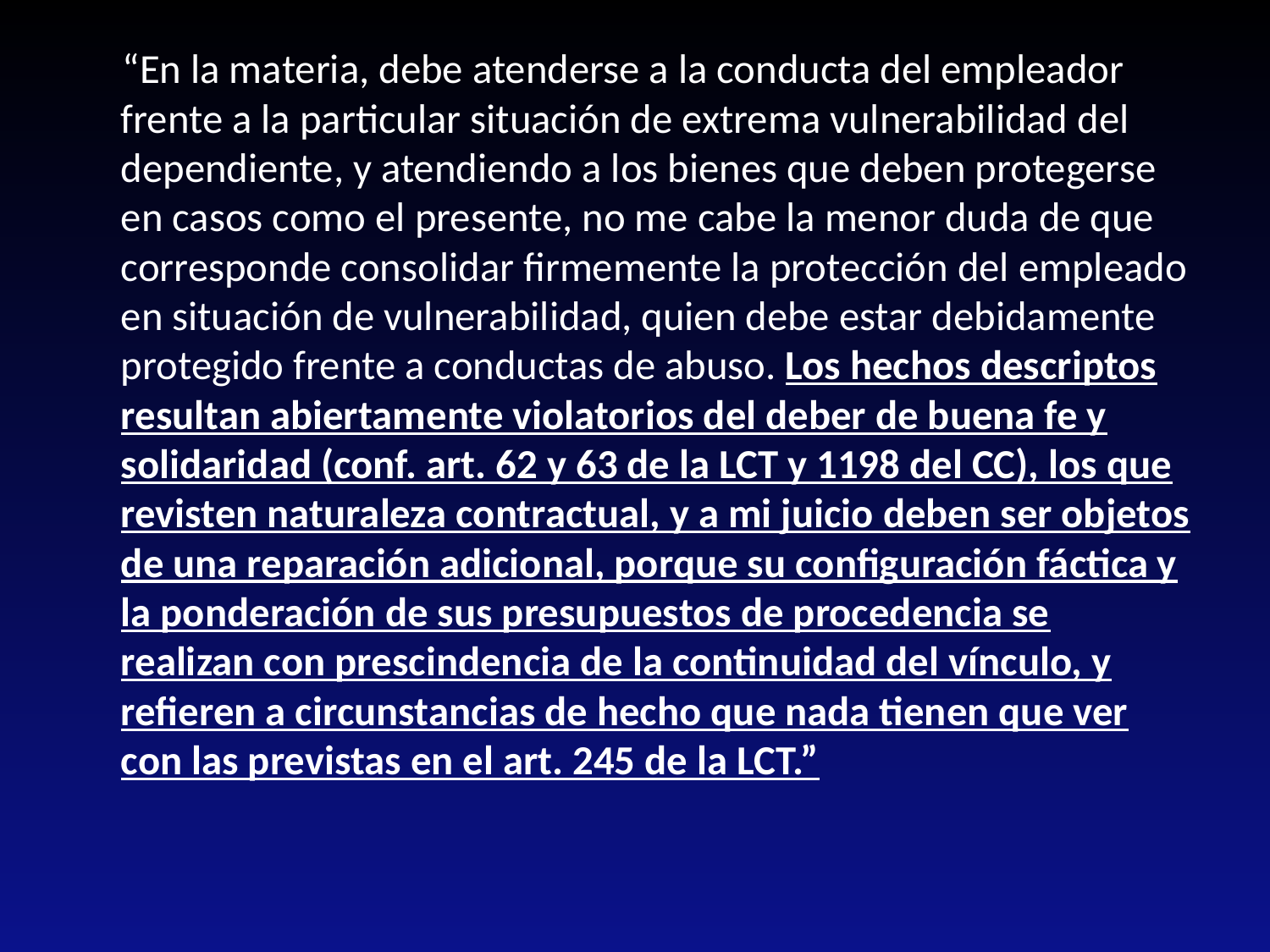

“En la materia, debe atenderse a la conducta del empleador frente a la particular situación de extrema vulnerabilidad del dependiente, y atendiendo a los bienes que deben protegerse en casos como el presente, no me cabe la menor duda de que corresponde consolidar firmemente la protección del empleado en situación de vulnerabilidad, quien debe estar debidamente protegido frente a conductas de abuso. Los hechos descriptos resultan abiertamente violatorios del deber de buena fe y solidaridad (conf. art. 62 y 63 de la LCT y 1198 del CC), los que revisten naturaleza contractual, y a mi juicio deben ser objetos de una reparación adicional, porque su configuración fáctica y la ponderación de sus presupuestos de procedencia se realizan con prescindencia de la continuidad del vínculo, y refieren a circunstancias de hecho que nada tienen que ver con las previstas en el art. 245 de la LCT.”